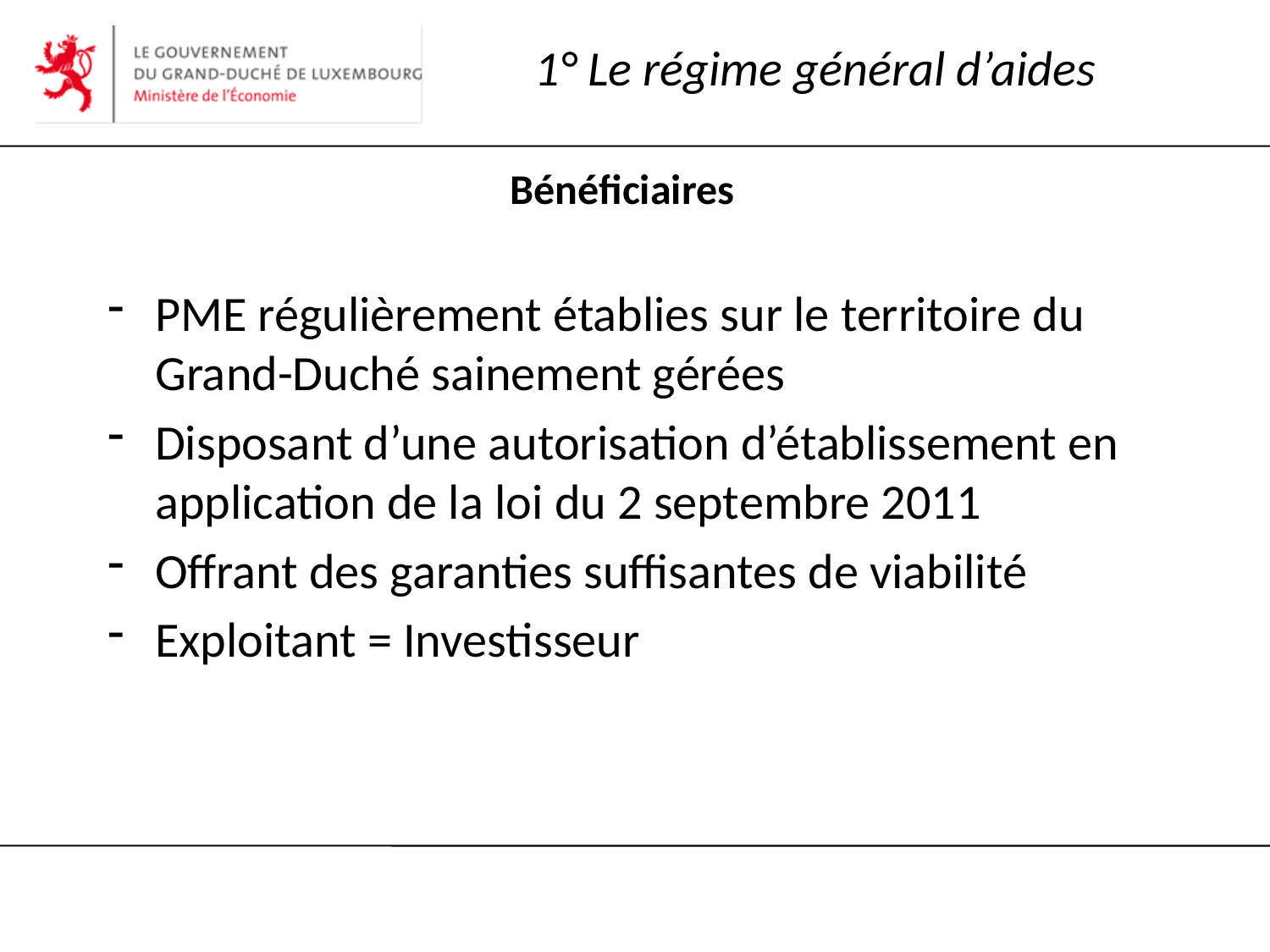

# 1° Le régime général d’aides
Bénéficiaires

PME régulièrement établies sur le territoire du Grand-Duché sainement gérées
Disposant d’une autorisation d’établissement en application de la loi du 2 septembre 2011
Offrant des garanties suffisantes de viabilité
Exploitant = Investisseur